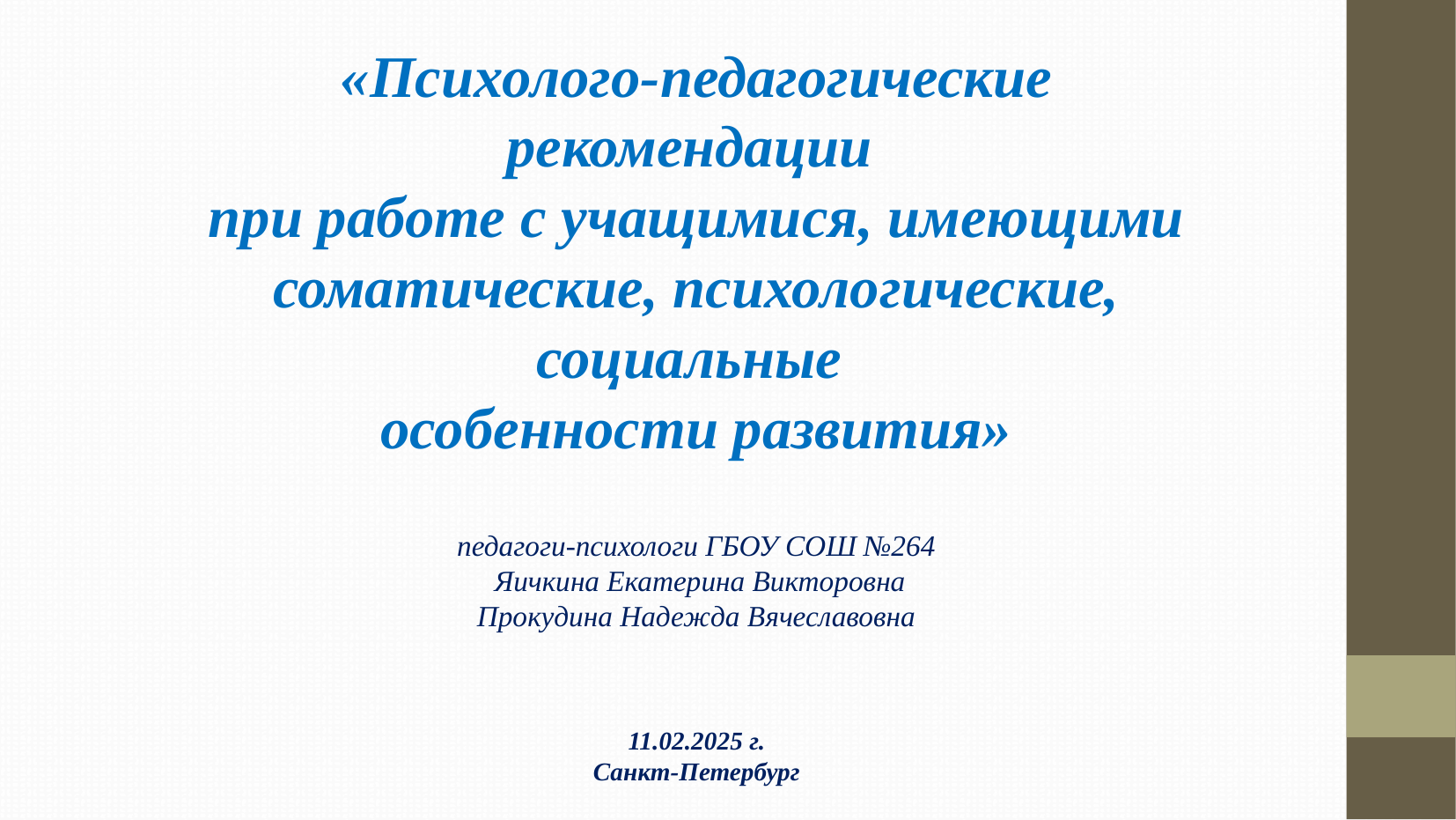

«Психолого-педагогические рекомендации
при работе с учащимися, имеющими соматические, психологические, социальные
особенности развития»

педагоги-психологи ГБОУ СОШ №264
 Яичкина Екатерина Викторовна
Прокудина Надежда Вячеславовна

11.02.2025 г.
Санкт-Петербург